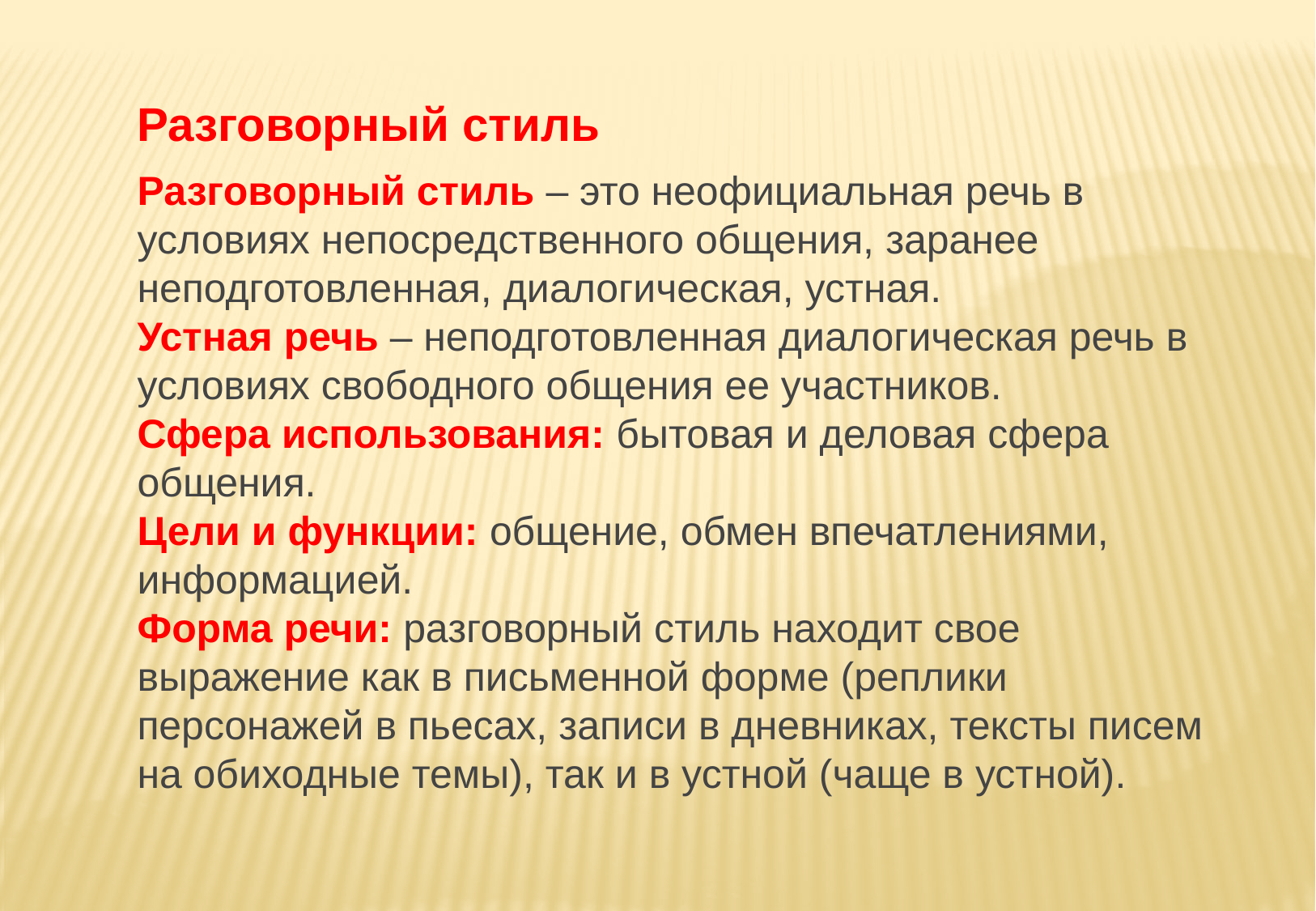

Разговорный стиль
Разговорный стиль – это неофициальная речь в условиях непосредственного общения, заранее неподготовленная, диалогическая, устная.
Устная речь – неподготовленная диалогическая речь в условиях свободного общения ее участников.
Сфера использования: бытовая и деловая сфера общения.
Цели и функции: общение, обмен впечатлениями, информацией.
Форма речи: разговорный стиль находит свое выражение как в письменной форме (реплики персонажей в пьесах, записи в дневниках, тексты писем на обиходные темы), так и в устной (чаще в устной).